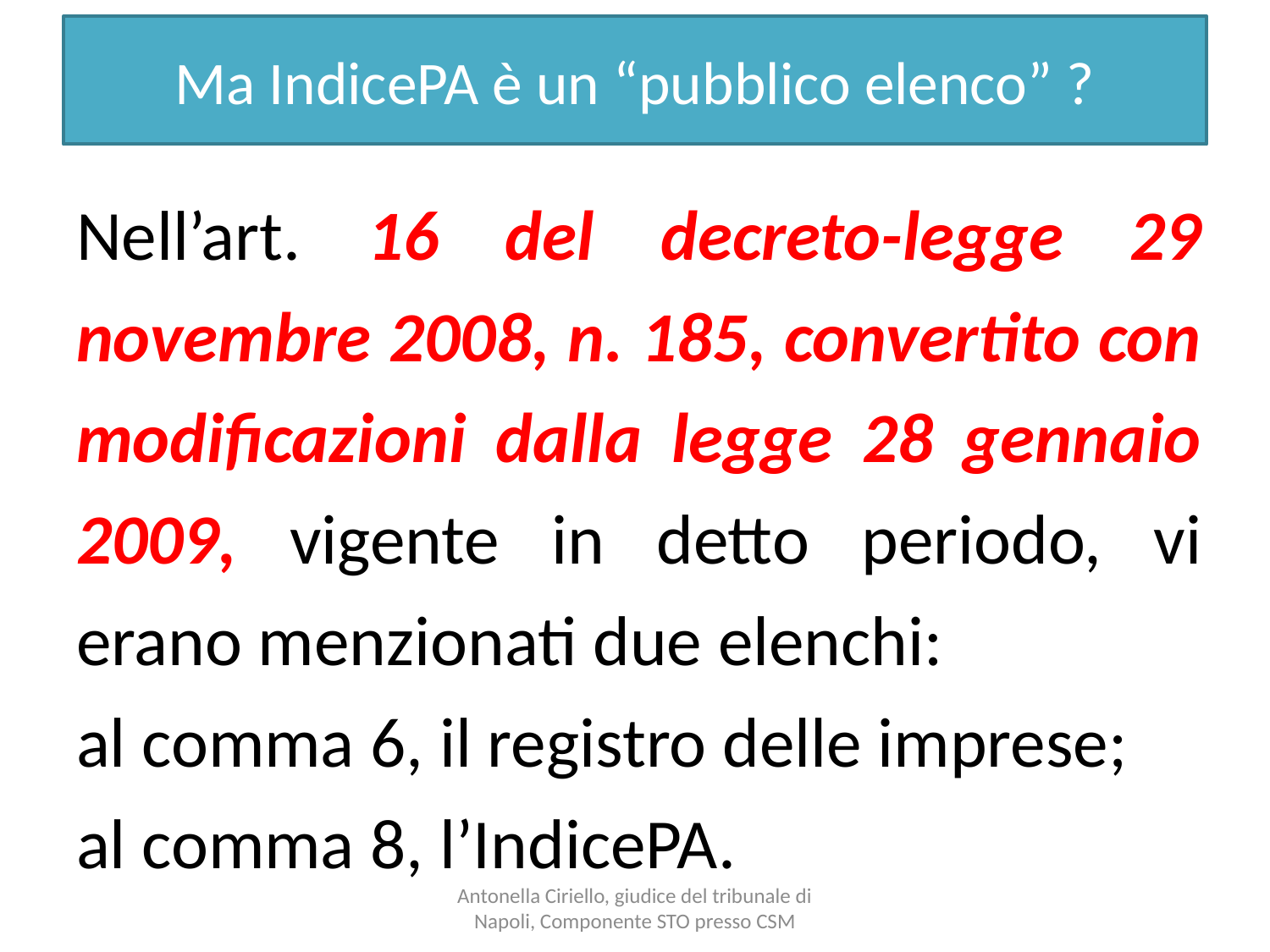

# Ma IndicePA è un “pubblico elenco” ?
Nell’art. 16 del decreto-legge 29 novembre 2008, n. 185, convertito con modificazioni dalla legge 28 gennaio 2009, vigente in detto periodo, vi erano menzionati due elenchi:
al comma 6, il registro delle imprese;
al comma 8, l’IndicePA.
Antonella Ciriello, giudice del tribunale di Napoli, Componente STO presso CSM